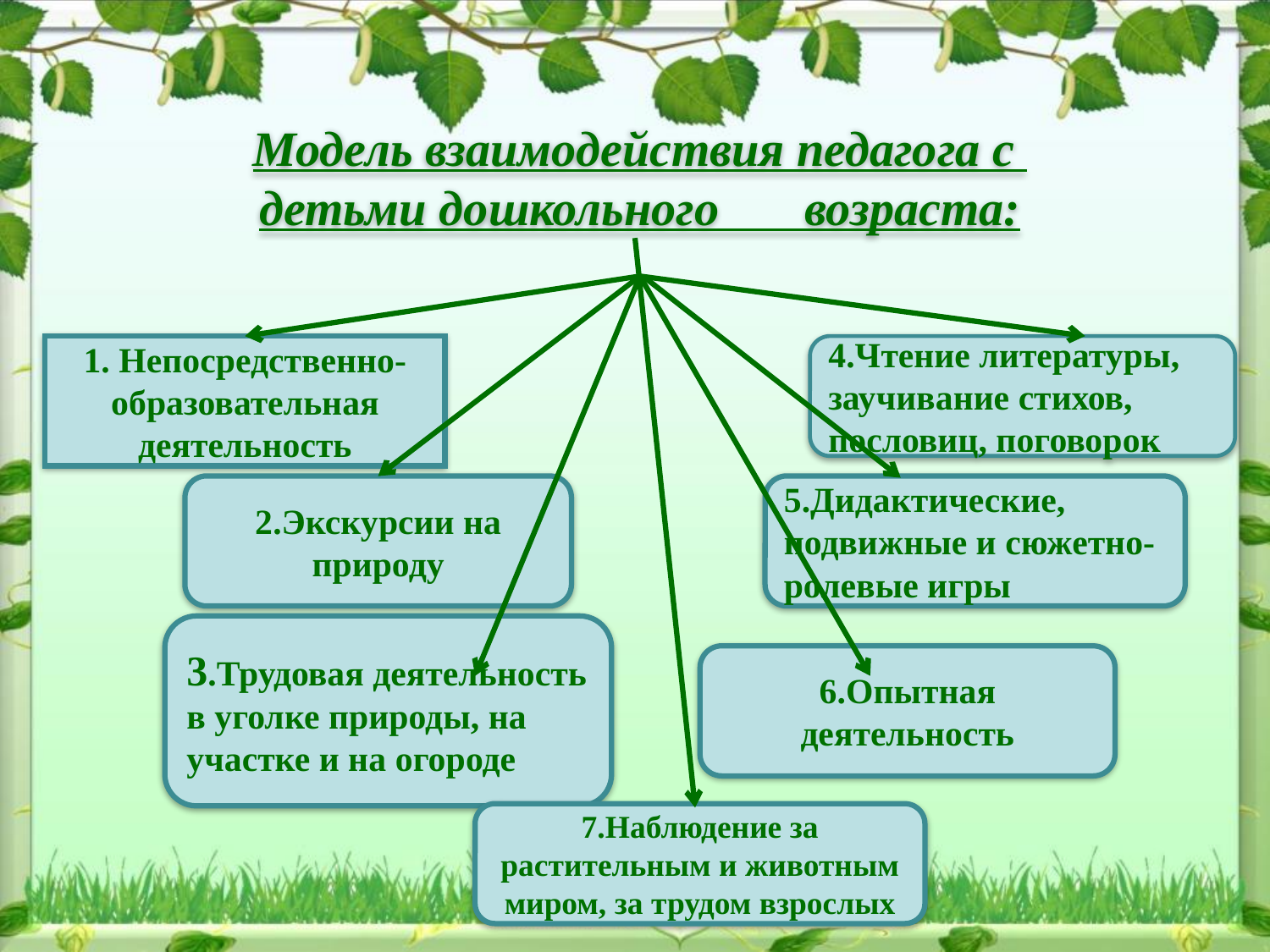

# Модель взаимодействия педагога с  детьми дошкольного       возраста:
1. Непосредственно-образовательная деятельность
4.Чтение литературы, заучивание стихов, пословиц, поговорок
2.Экскурсии на природу
5.Дидактические, подвижные и сюжетно-ролевые игры
3.Трудовая деятельность в уголке природы, на участке и на огороде
6.Опытная деятельность
7.Наблюдение за растительным и животным миром, за трудом взрослых